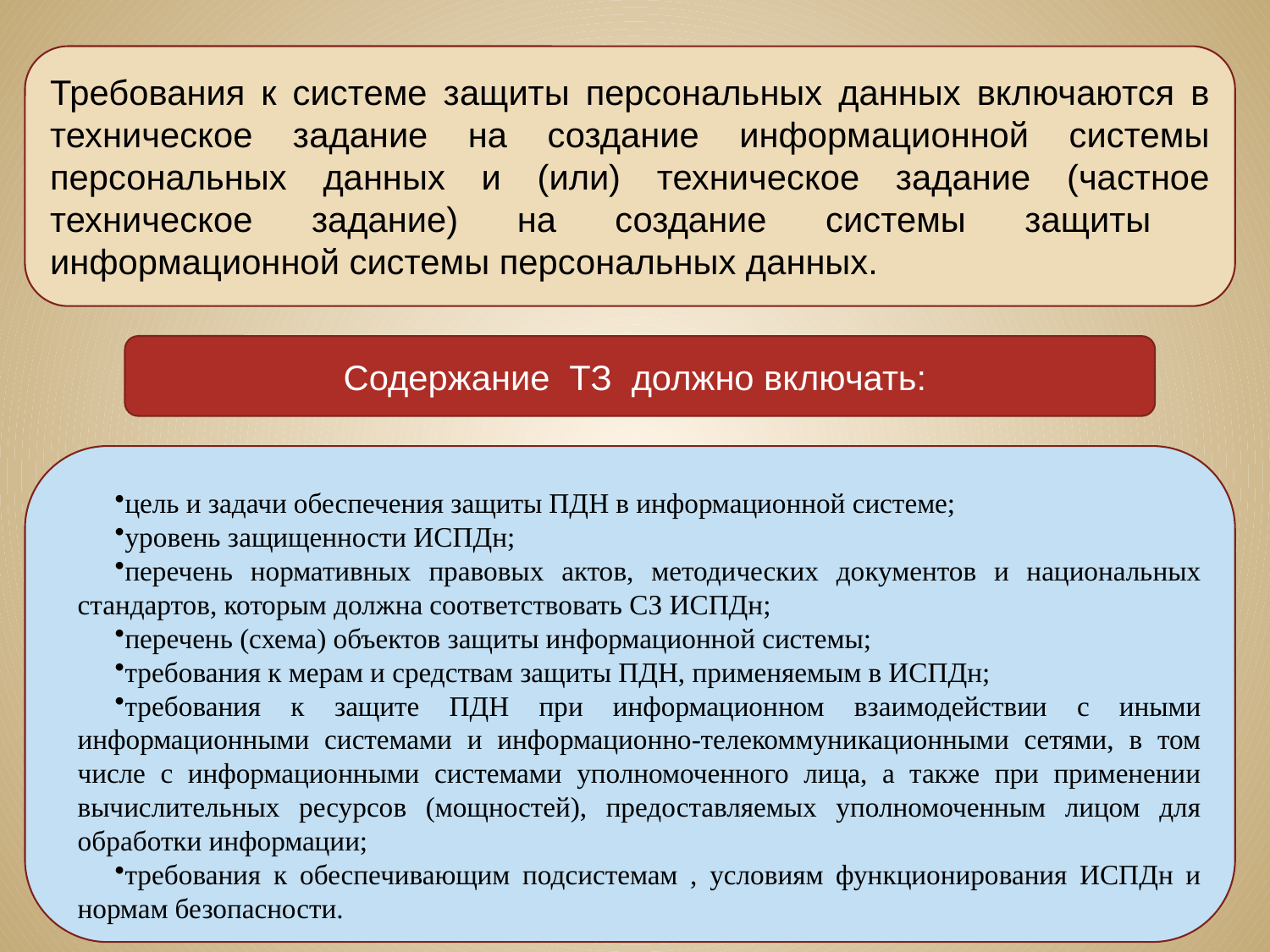

Требования к системе защиты персональных данных включаются в техническое задание на создание информационной системы персональных данных и (или) техническое задание (частное техническое задание) на создание системы защиты  информационной системы персональных данных.
Содержание  ТЗ  должно включать:

цель и задачи обеспечения защиты ПДН в информационной системе;
уровень защищенности ИСПДн;
перечень нормативных правовых актов, методических документов и национальных стандартов, которым должна соответствовать СЗ ИСПДн;
перечень (схема) объектов защиты информационной системы;
требования к мерам и средствам защиты ПДН, применяемым в ИСПДн;
требования к защите ПДН при информационном взаимодействии с иными информационными системами и информационно-телекоммуникационными сетями, в том числе с информационными системами уполномоченного лица, а также при применении вычислительных ресурсов (мощностей), предоставляемых уполномоченным лицом для обработки информации;
требования к обеспечивающим подсистемам , условиям функционирования ИСПДн и нормам безопасности.